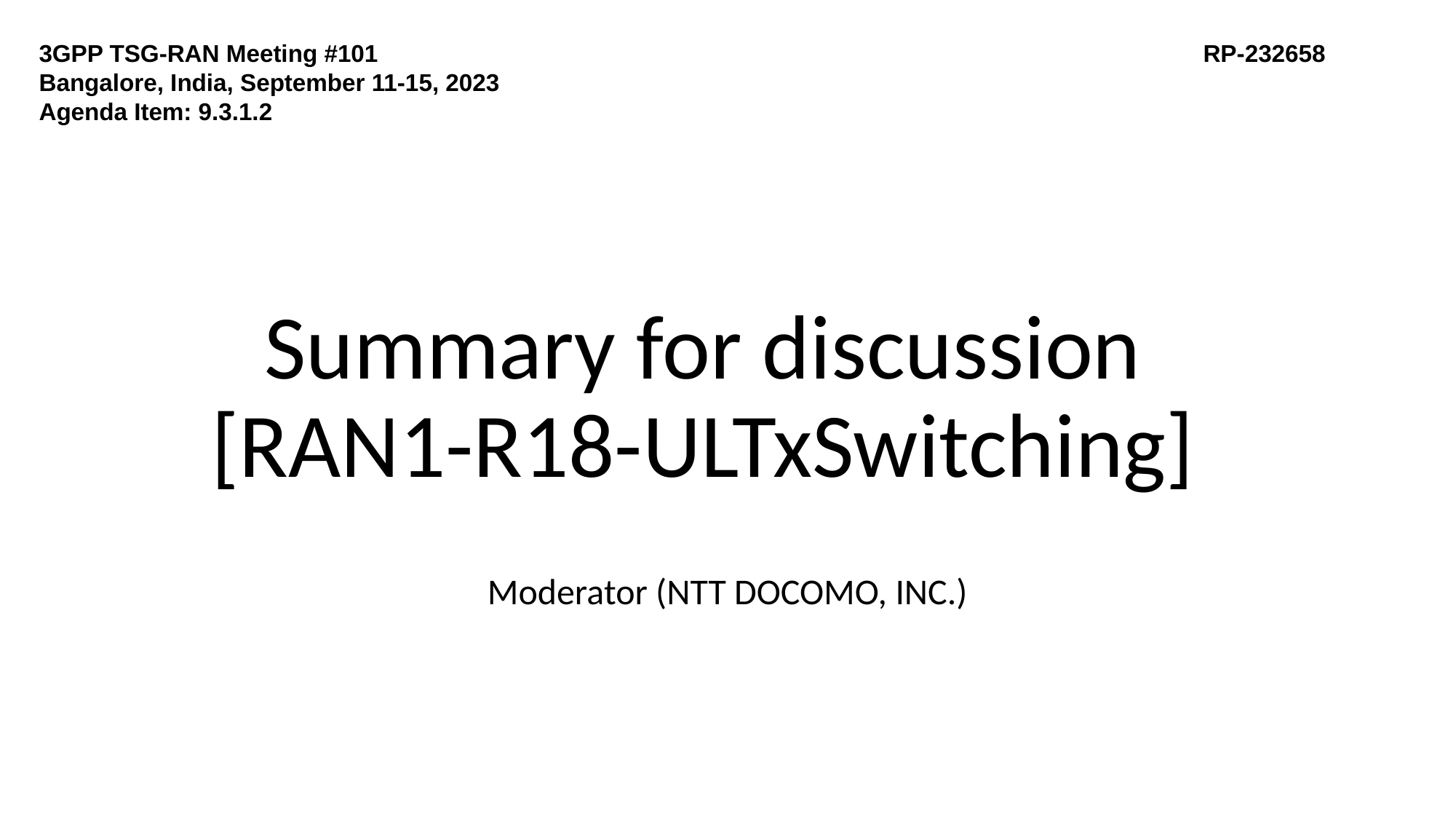

3GPP TSG-RAN Meeting #101
Bangalore, India, September 11-15, 2023
Agenda Item: 9.3.1.2

 RP-232658
# Summary for discussion [RAN1-R18-ULTxSwitching]
Moderator (NTT DOCOMO, INC.)